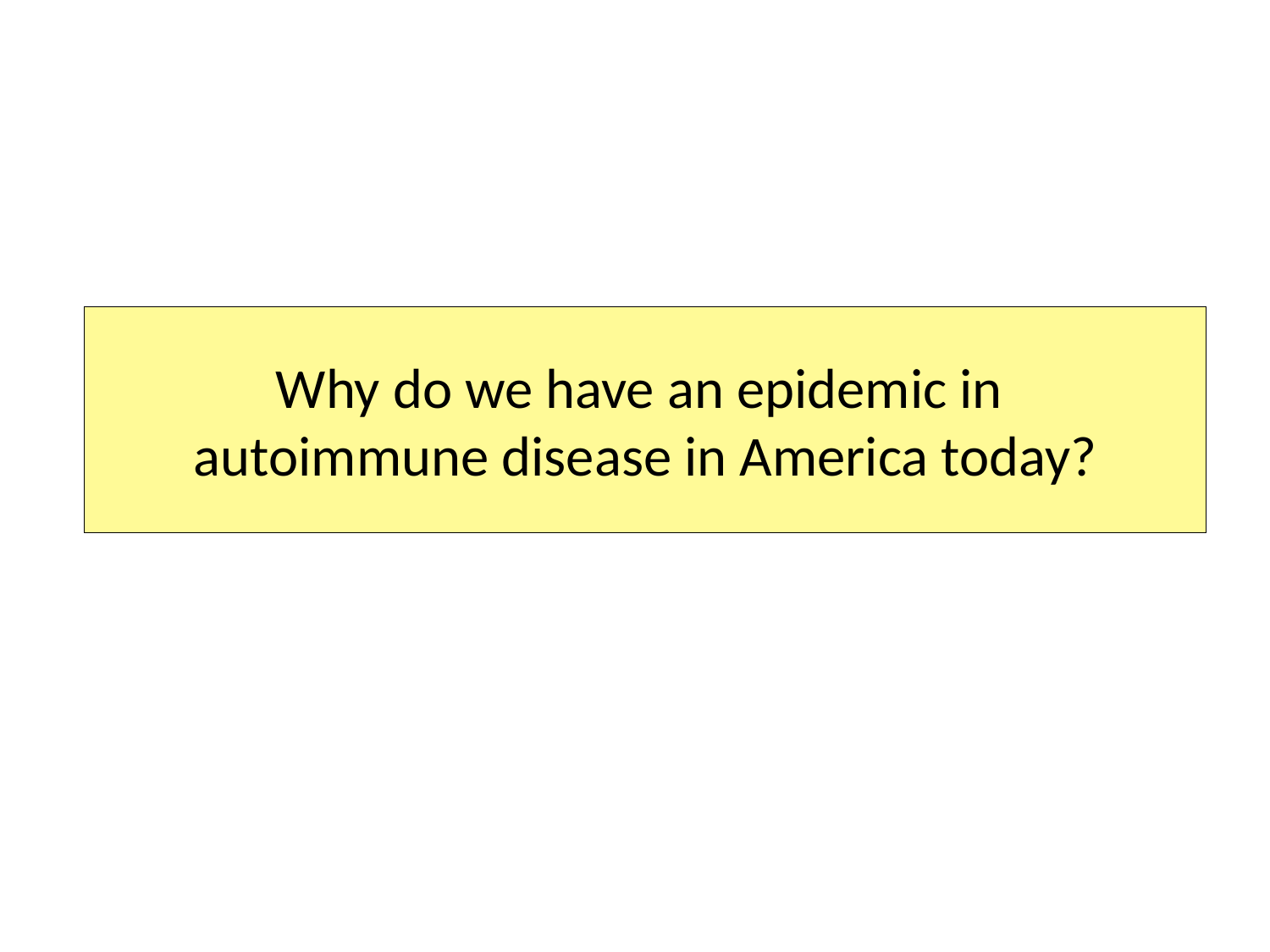

Why do we have an epidemic in
autoimmune disease in America today?